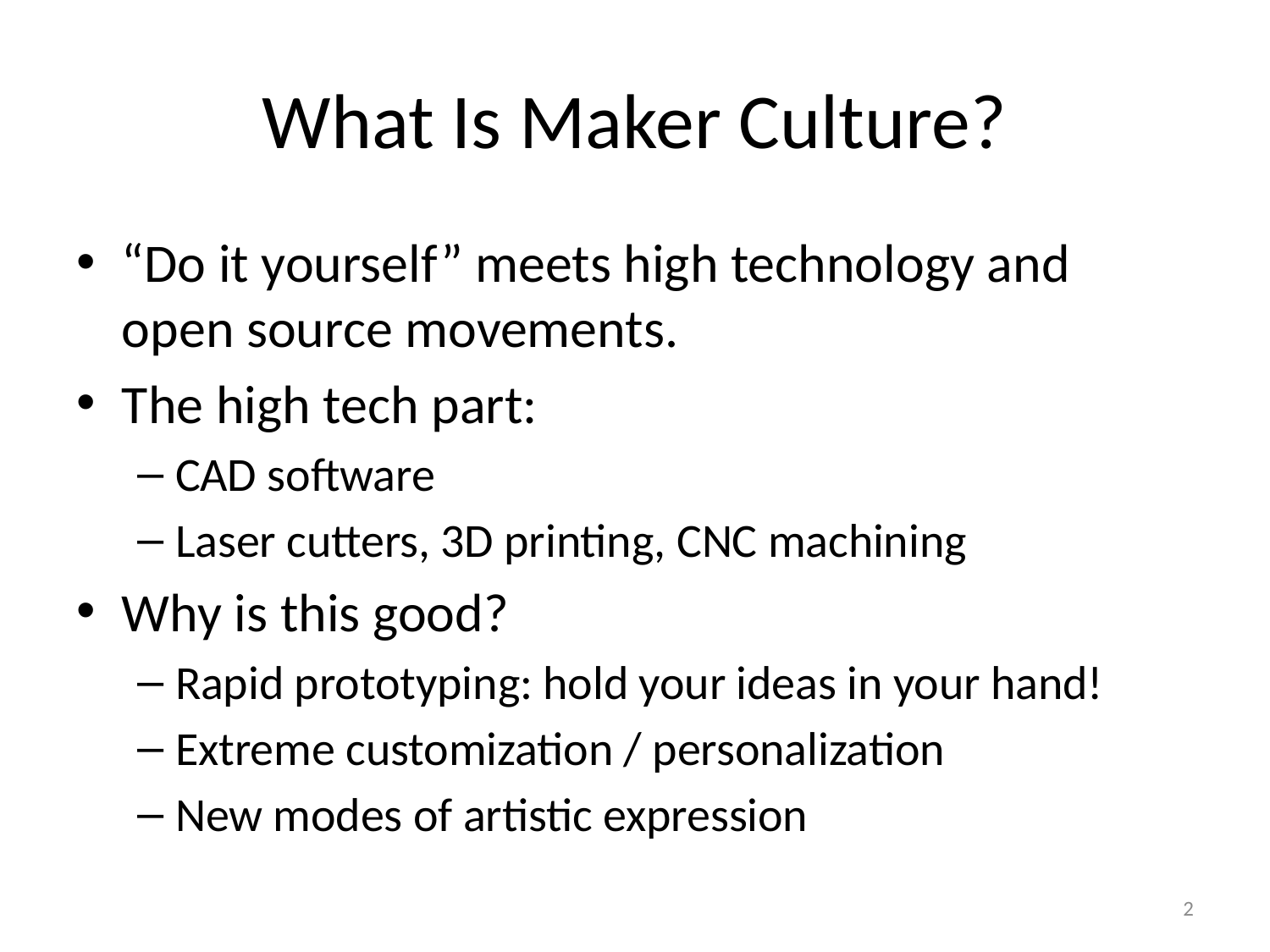

# What Is Maker Culture?
“Do it yourself” meets high technology and open source movements.
The high tech part:
CAD software
Laser cutters, 3D printing, CNC machining
Why is this good?
Rapid prototyping: hold your ideas in your hand!
Extreme customization / personalization
New modes of artistic expression
2